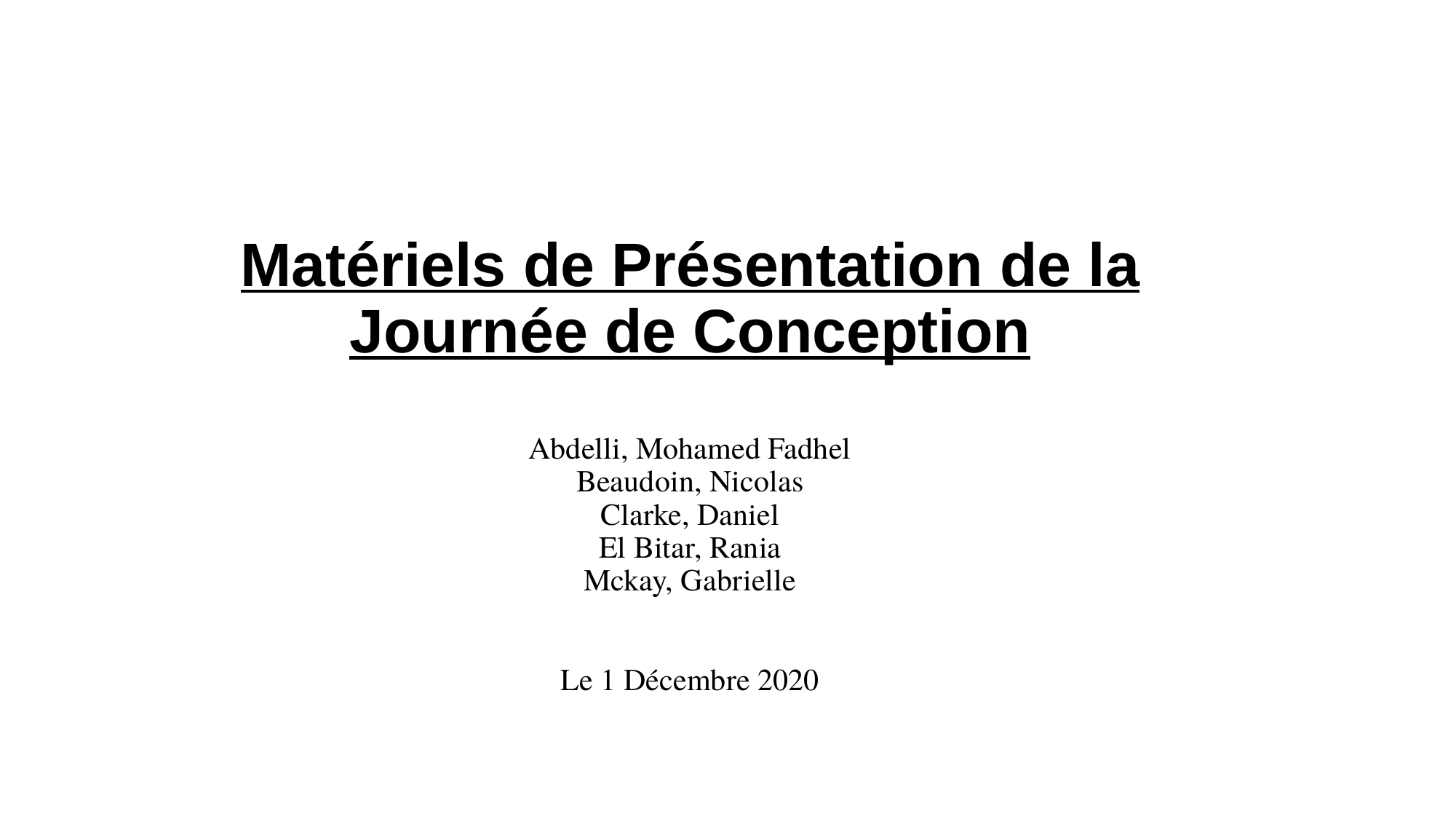

# Matériels de Présentation de la Journée de Conception Abdelli, Mohamed Fadhel Beaudoin, Nicolas Clarke, Daniel El Bitar, Rania Mckay, Gabrielle Le 1 Décembre 2020